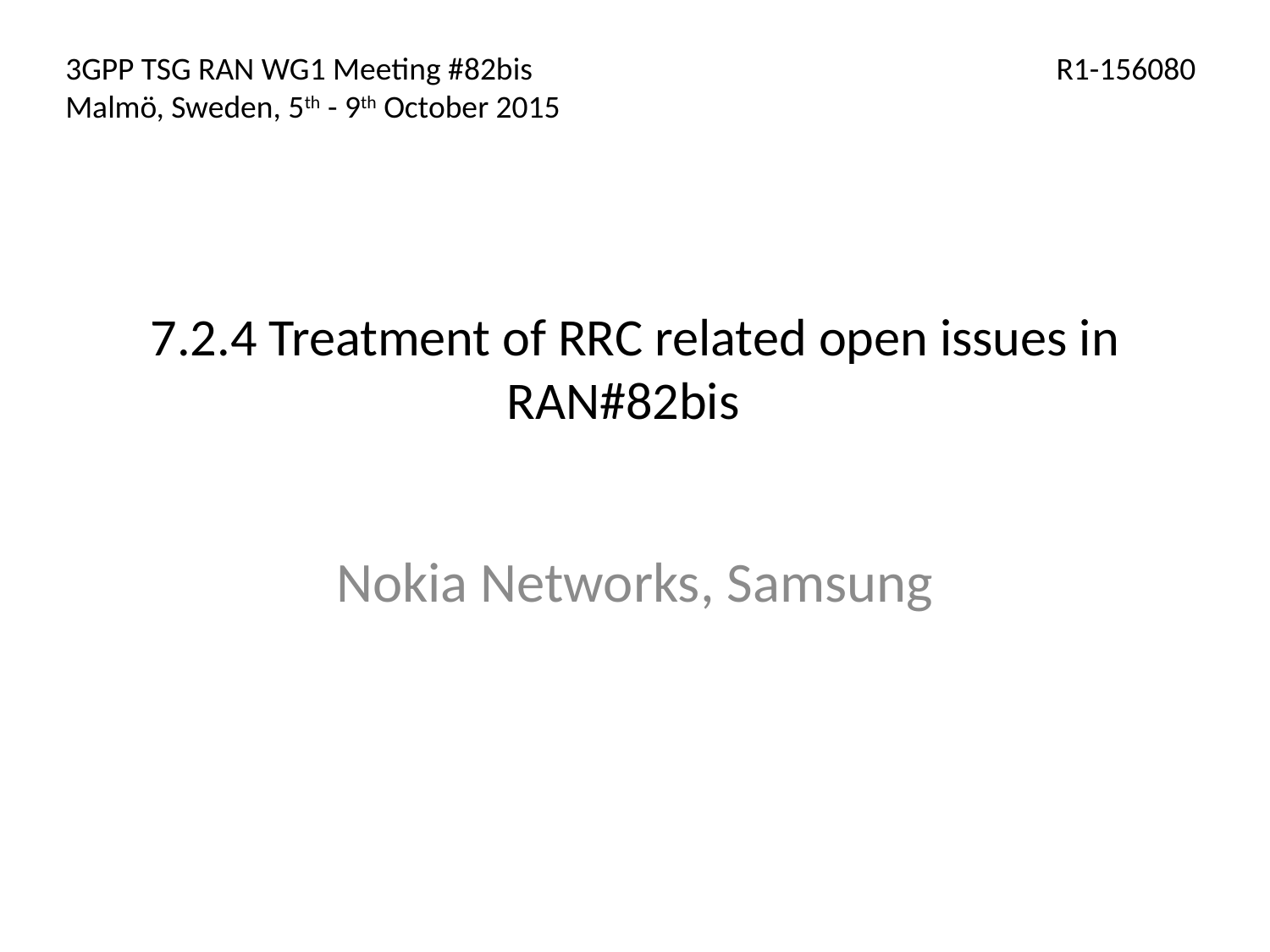

3GPP TSG RAN WG1 Meeting #82bis                                                                         R1-156080
Malmö, Sweden, 5th - 9th October 2015
# 7.2.4 Treatment of RRC related open issues in RAN#82bis
Nokia Networks, Samsung